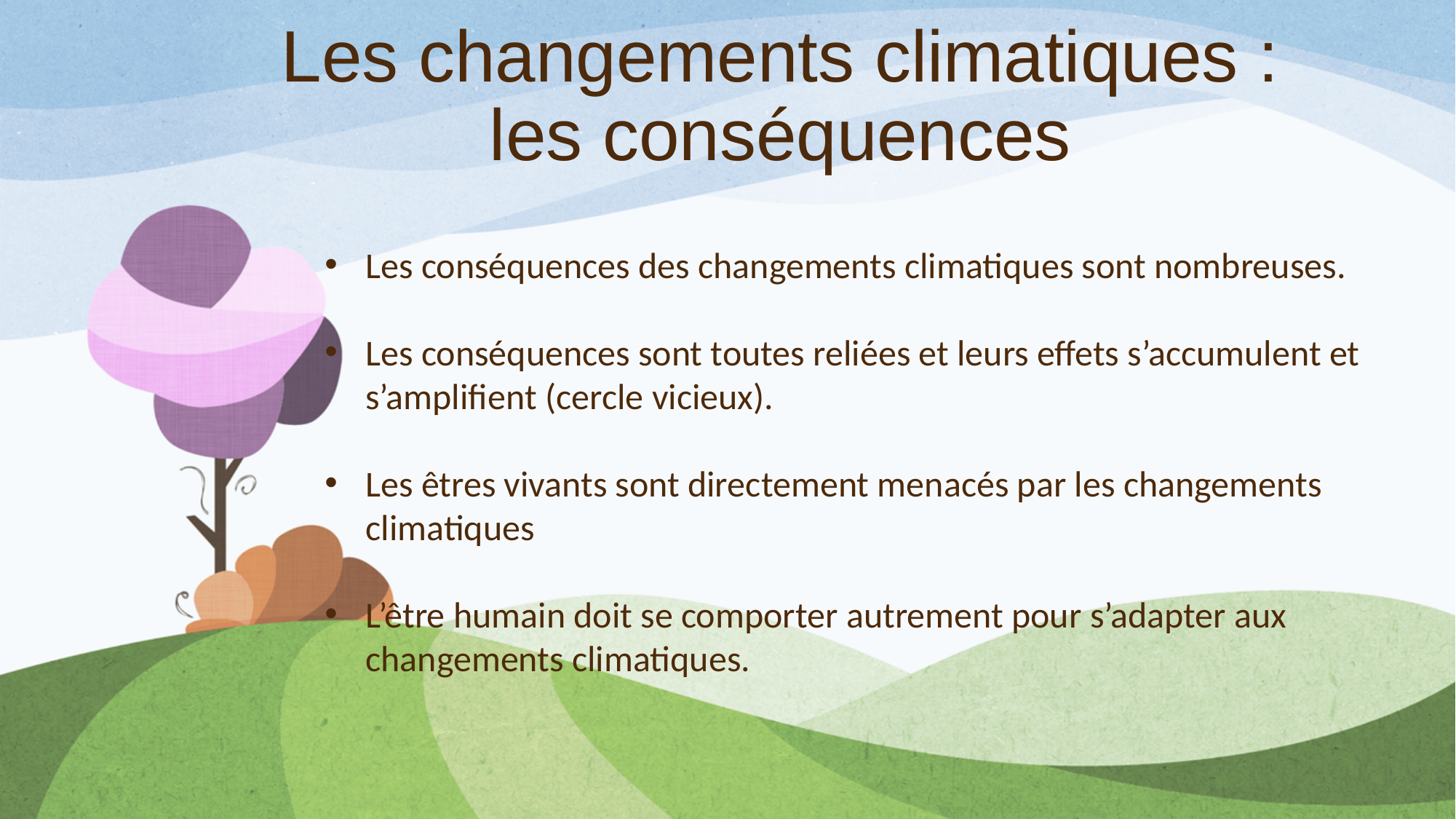

# Les changements climatiques : les conséquences
Les conséquences des changements climatiques sont nombreuses.

Les conséquences sont toutes reliées et leurs effets s’accumulent et s’amplifient (cercle vicieux).

Les êtres vivants sont directement menacés par les changements climatiques

L’être humain doit se comporter autrement pour s’adapter aux changements climatiques.